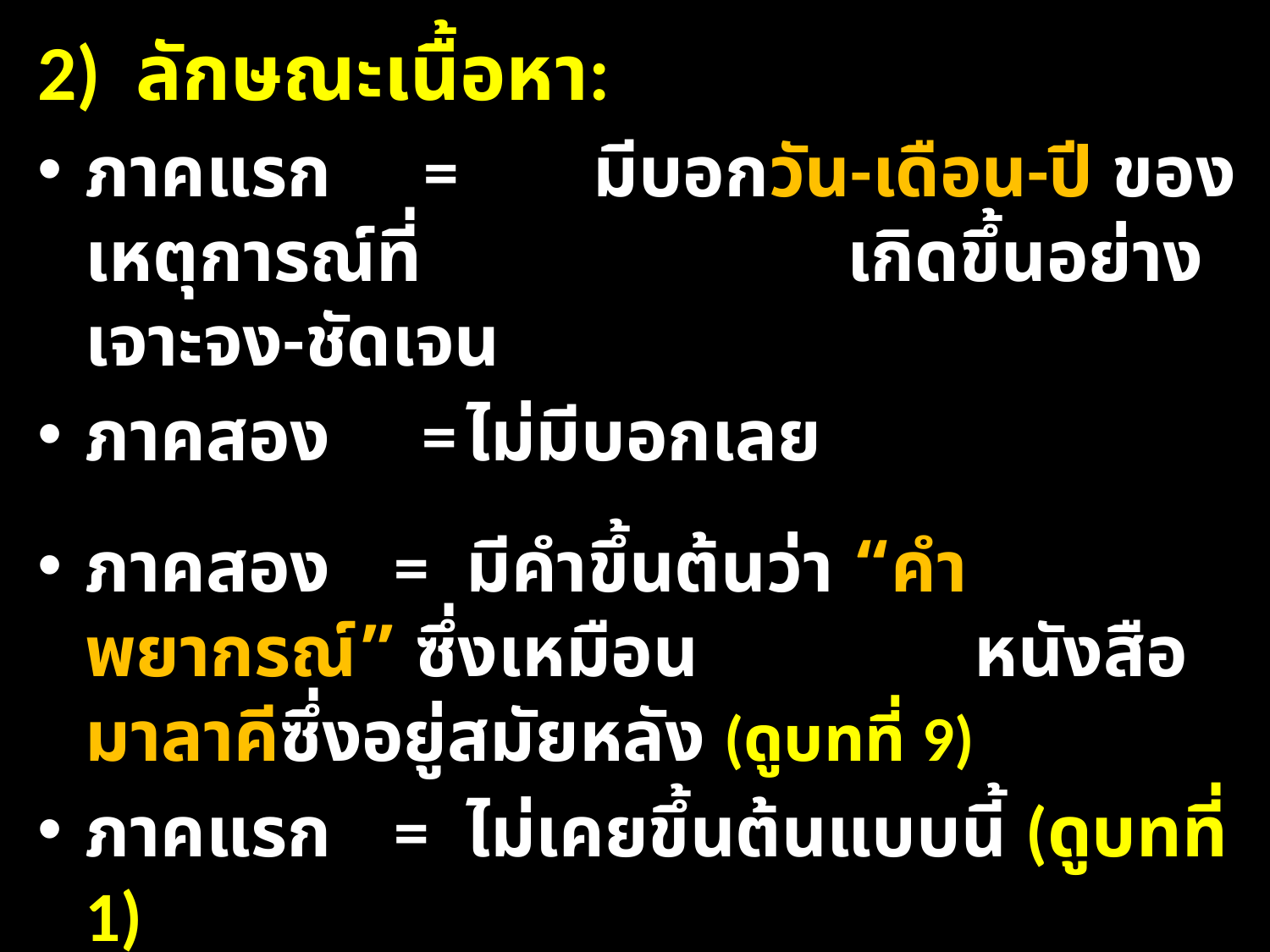

2)  ลักษณะเนื้อหา:
ภาคแรก     =  	มีบอกวัน-เดือน-ปี ของเหตุการณ์ที่				เกิดขึ้นอย่างเจาะจง-ชัดเจน
ภาคสอง     =	ไม่มีบอกเลย

ภาคสอง	   =	มีคำขึ้นต้นว่า “คำพยากรณ์” ซึ่งเหมือน			หนังสือมาลาคีซึ่งอยู่สมัยหลัง (ดูบทที่ 9)
ภาคแรก	   =	ไม่เคยขึ้นต้นแบบนี้ (ดูบทที่ 1)

ทั้งสองภาค = 	มีลีลาการเขียน ต่างกัน
ทั้งสองภาค =	มีความคิดทางเทววิทยา ต่างกัน